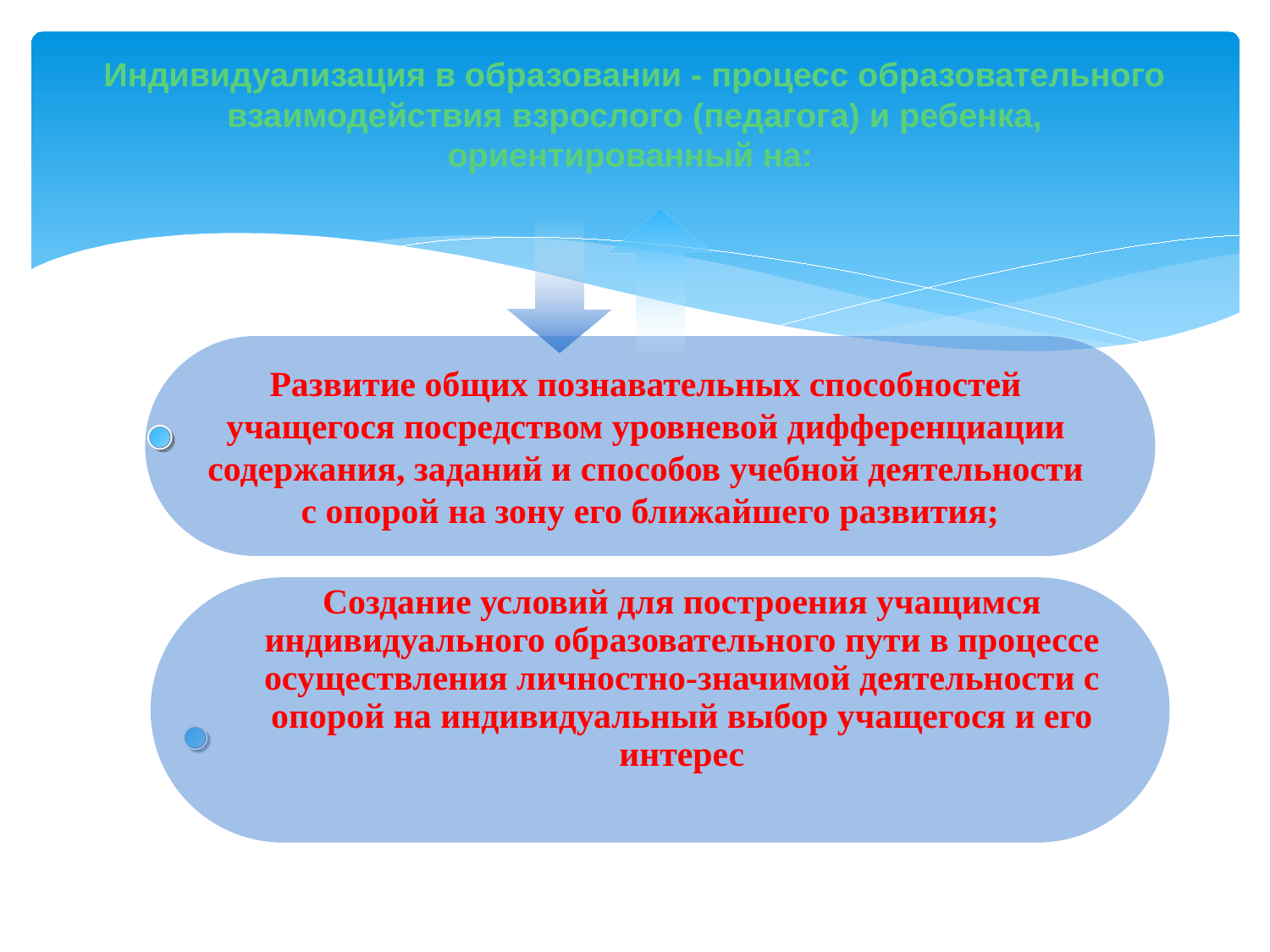

# Индивидуализация в образовании - процесс образовательного взаимодействия взрослого (педагога) и ребенка, ориентированный на:

Развитие общих познавательных способностей
учащегося посредством уровневой дифференциации
содержания, заданий и способов учебной деятельности
с опорой на зону его ближайшего развития;

Создание условий для построения учащимся индивидуального образовательного пути в процессе осуществления личностно-значимой деятельности с опорой на индивидуальный выбор учащегося и его интерес